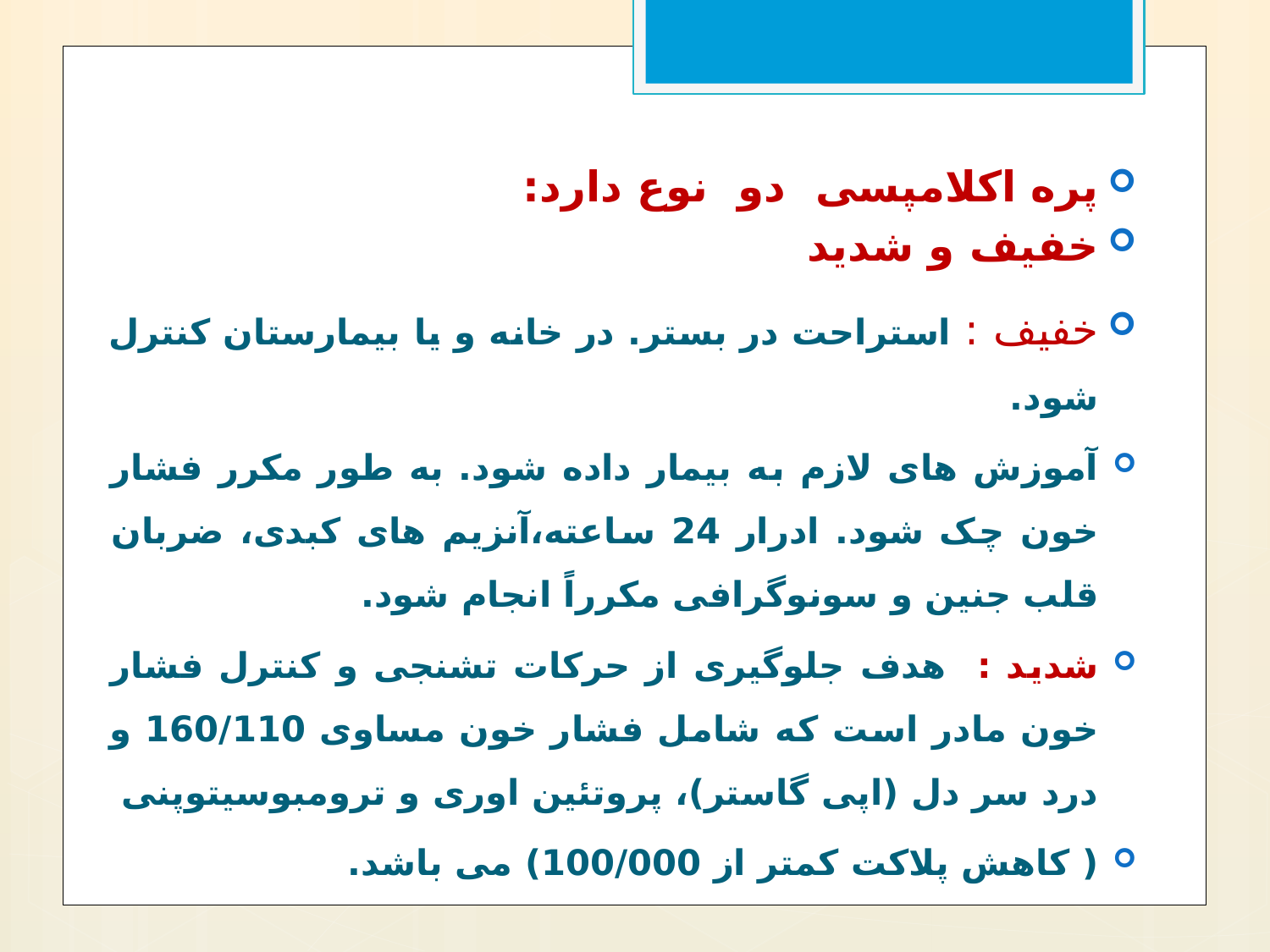

پره اکلامپسی  دو  نوع دارد:
خفیف و شدید
خفیف : استراحت در بستر. در خانه و یا بیمارستان کنترل شود.
آموزش های لازم به بیمار داده شود. به طور مکرر فشار خون چک شود. ادرار 24 ساعته،آنزیم های کبدی، ضربان قلب جنین و سونوگرافی مکرراً انجام شود.
شدید :  هدف جلوگیری از حرکات تشنجی و کنترل فشار خون مادر است که شامل فشار خون مساوی 160/110 و درد سر دل (اپی گاستر)، پروتئین اوری و ترومبوسیتوپنی
( کاهش پلاکت کمتر از 100/000) می باشد.